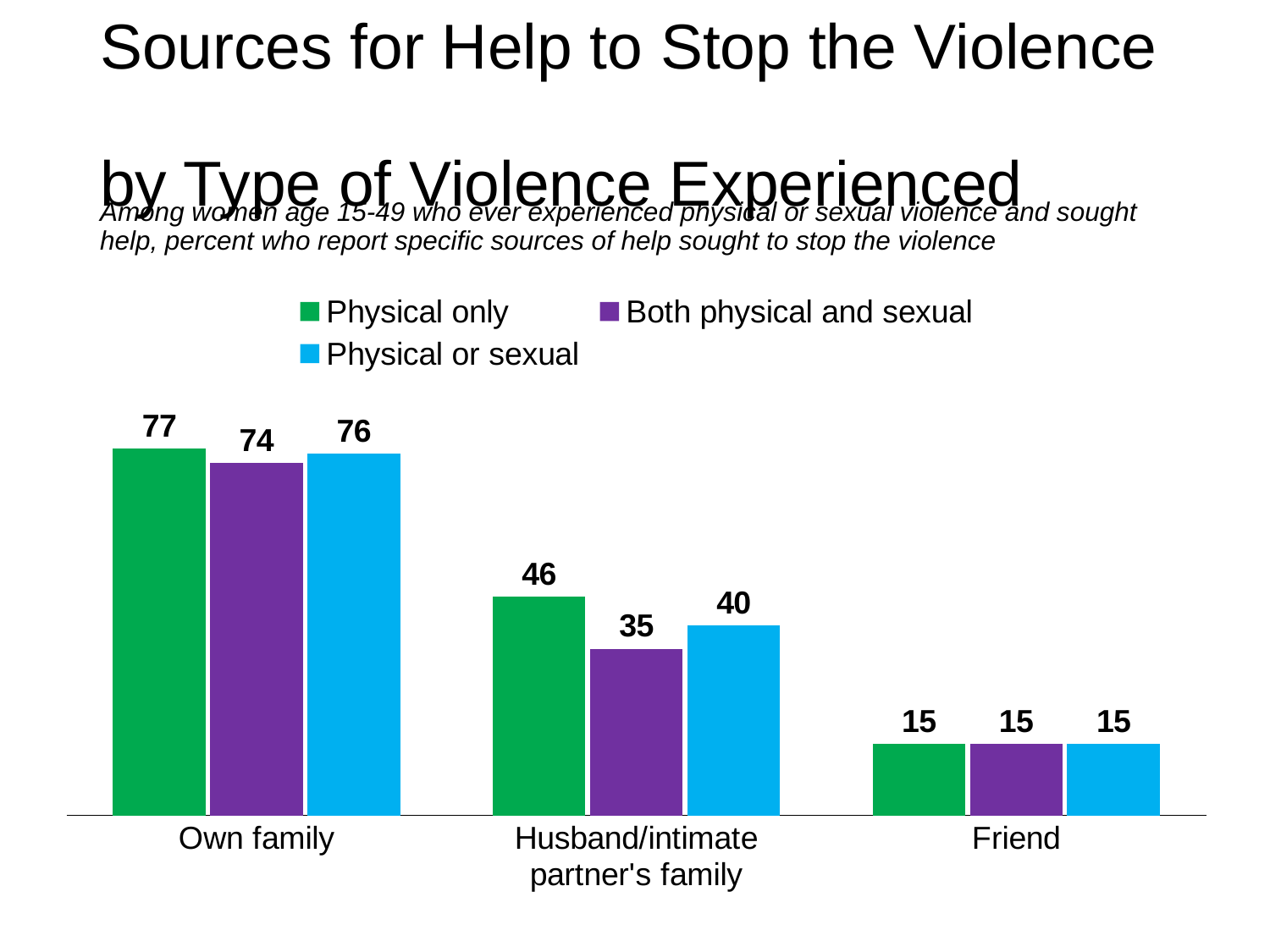

# Sources for Help to Stop the Violence by Type of Violence Experienced
Among women age 15-49 who ever experienced physical or sexual violence and sought help, percent who report specific sources of help sought to stop the violence

### Chart

| Category | Physical only | Both physical and sexual | Physical or sexual |
|---|---|---|---|
| Own family | 77.0 | 74.0 | 76.0 |
| Husband/intimate
partner's family | 46.0 | 35.0 | 40.0 |
| Friend | 15.0 | 15.0 | 15.0 |